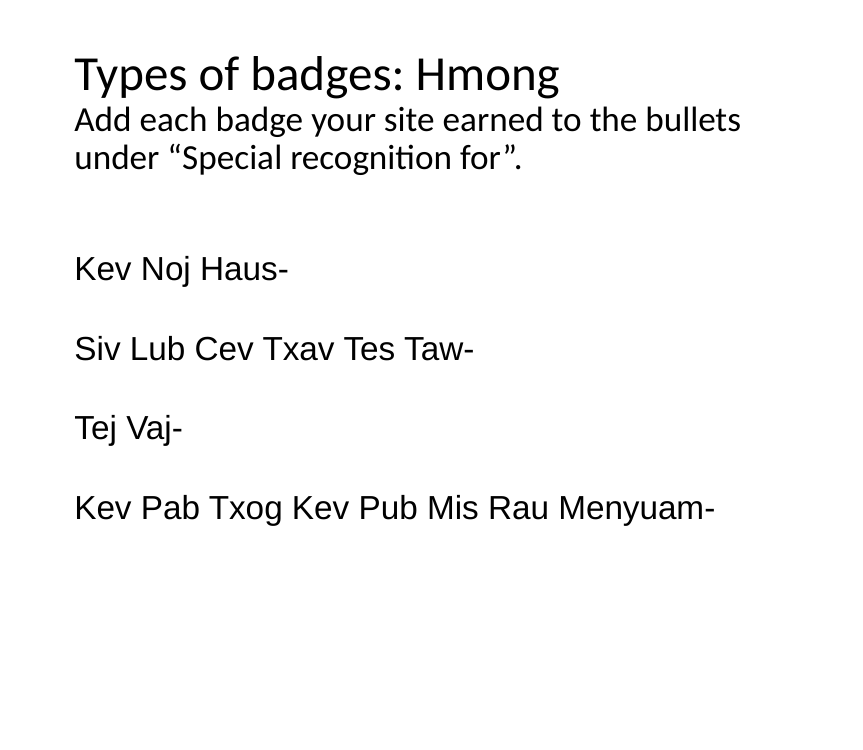

# Types of badges: Hmong Add each badge your site earned to the bullets under “Special recognition for”.
Kev Noj Haus-
Siv Lub Cev Txav Tes Taw-
Tej Vaj-
Kev Pab Txog Kev Pub Mis Rau Menyuam-